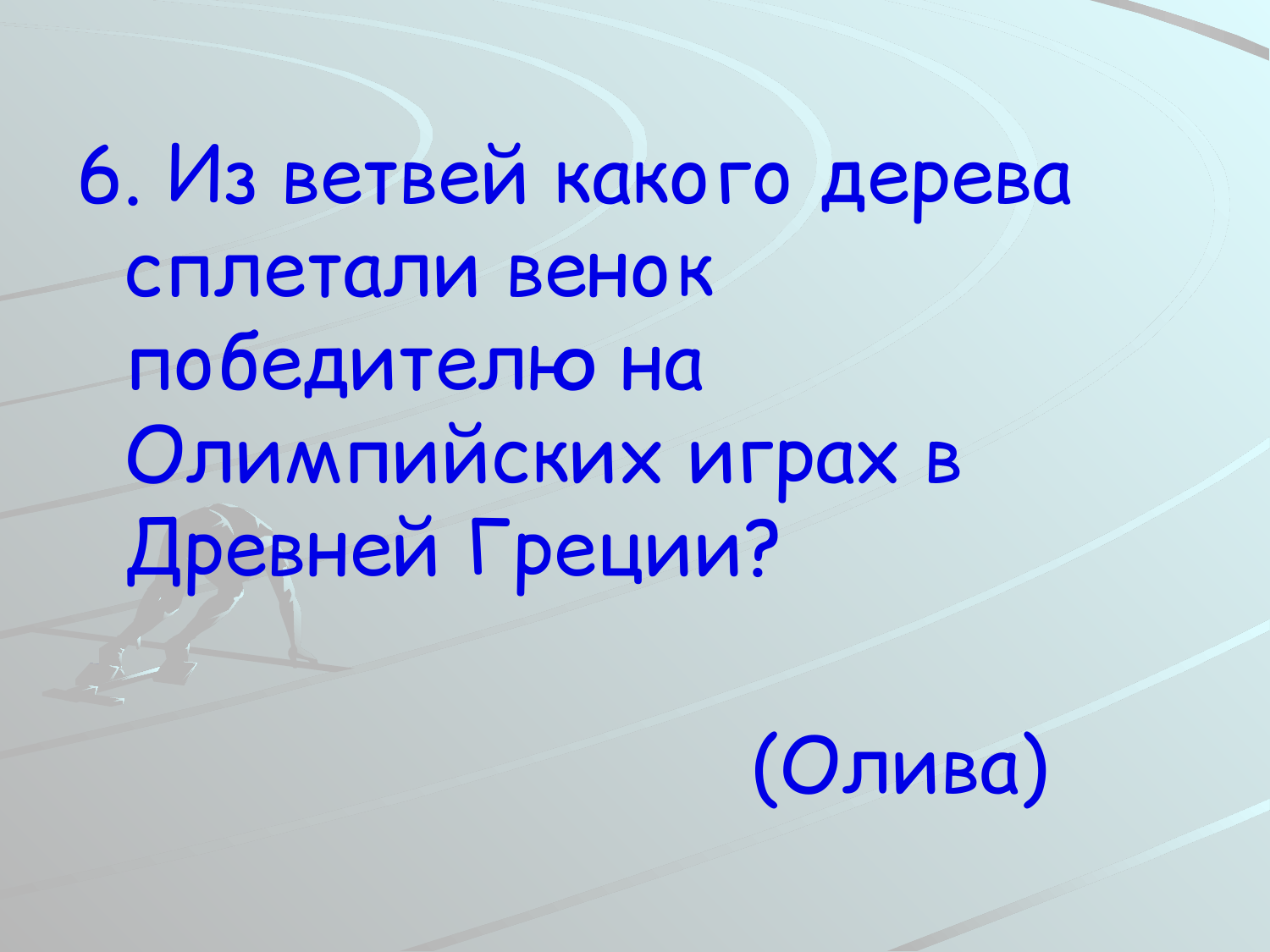

6. Из ветвей какого дерева сплетали венок победителю на Олимпийских играх в Древней Греции?

                             (Олива)